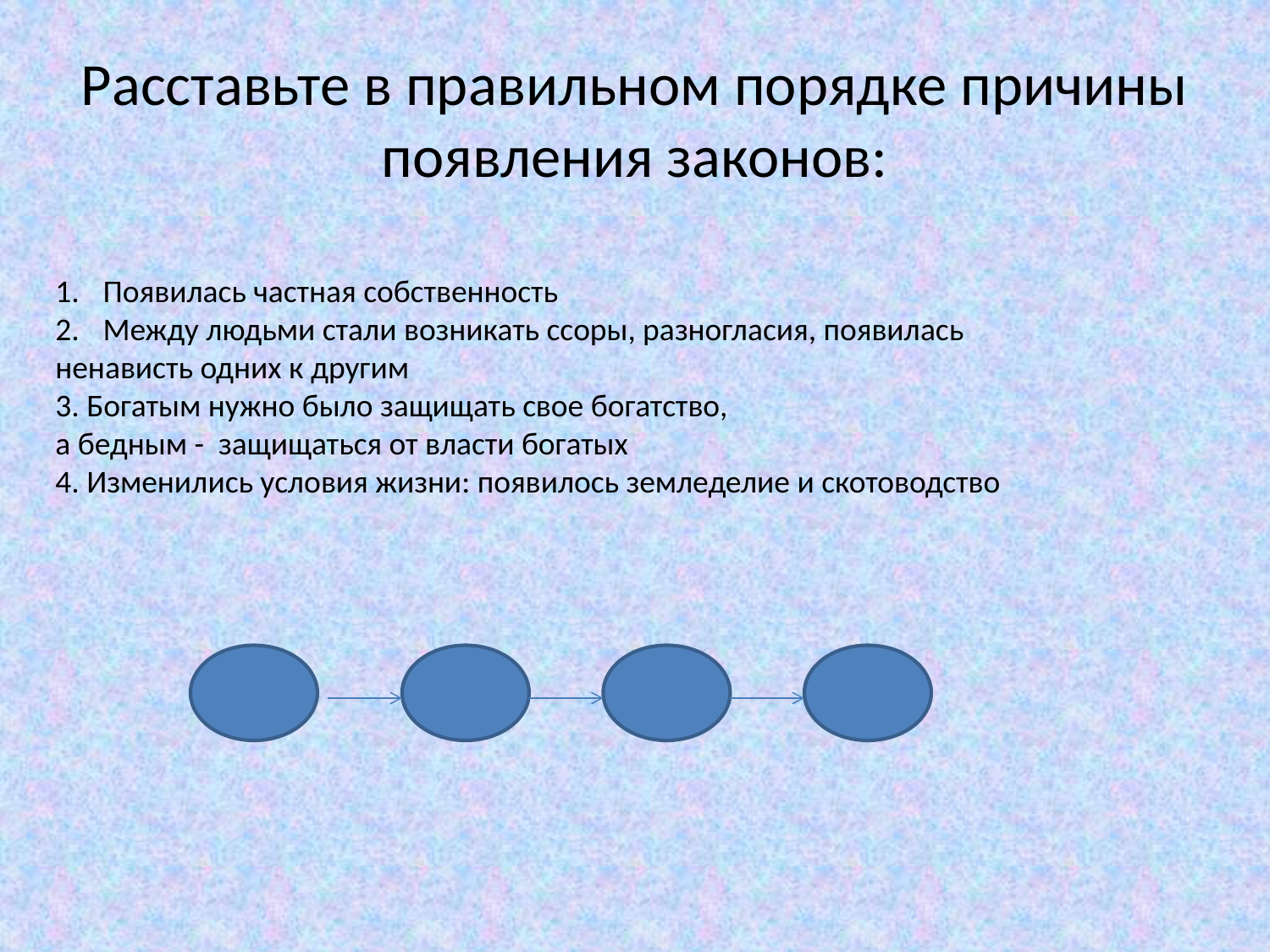

# Расставьте в правильном порядке причины появления законов:
Появилась частная собственность
Между людьми стали возникать ссоры, разногласия, появилась
ненависть одних к другим
3. Богатым нужно было защищать свое богатство,
а бедным -  защищаться от власти богатых
4. Изменились условия жизни: появилось земледелие и скотоводство